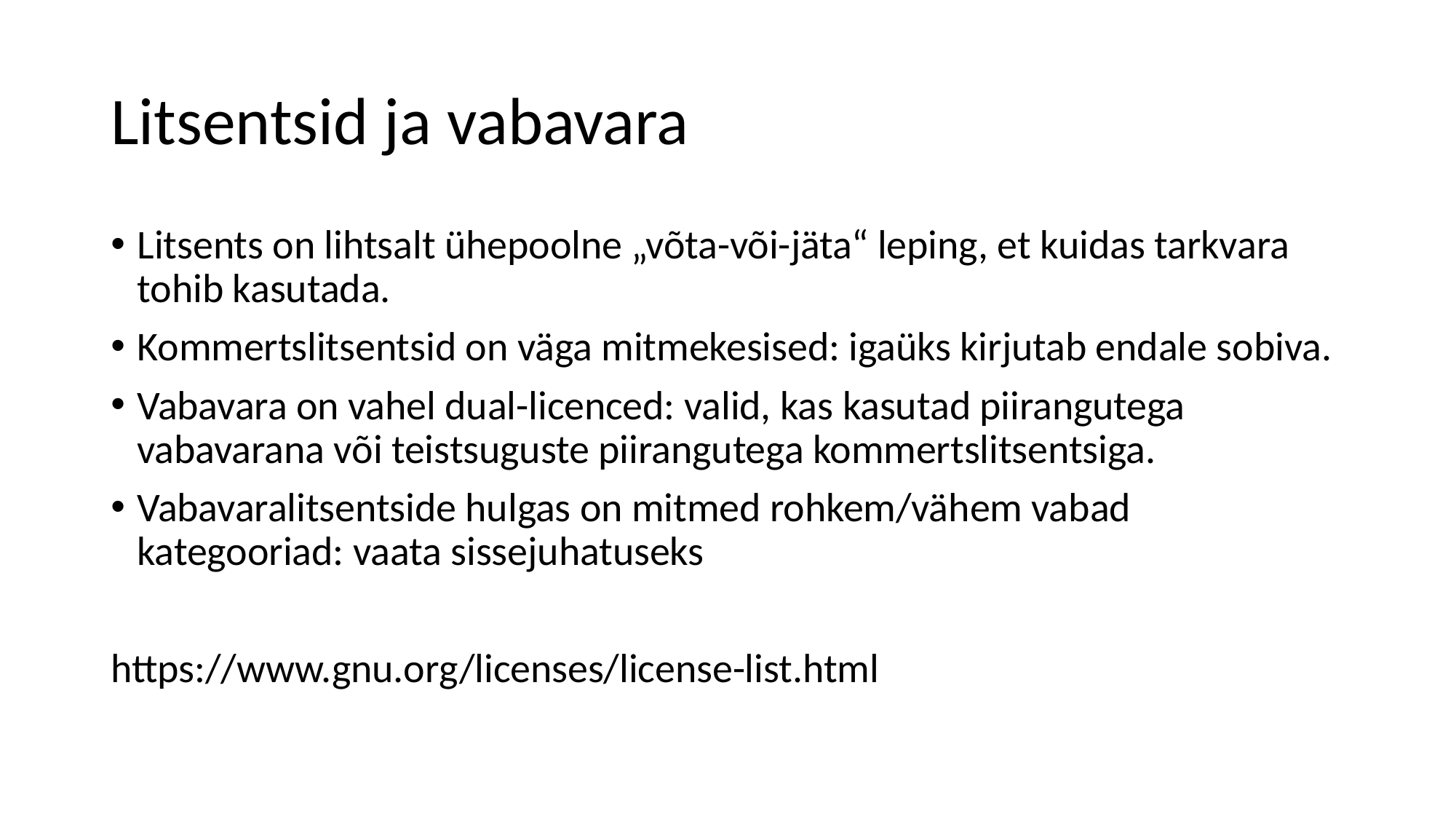

# Litsentsid ja vabavara
Litsents on lihtsalt ühepoolne „võta-või-jäta“ leping, et kuidas tarkvara tohib kasutada.
Kommertslitsentsid on väga mitmekesised: igaüks kirjutab endale sobiva.
Vabavara on vahel dual-licenced: valid, kas kasutad piirangutega vabavarana või teistsuguste piirangutega kommertslitsentsiga.
Vabavaralitsentside hulgas on mitmed rohkem/vähem vabad kategooriad: vaata sissejuhatuseks

https://www.gnu.org/licenses/license-list.html